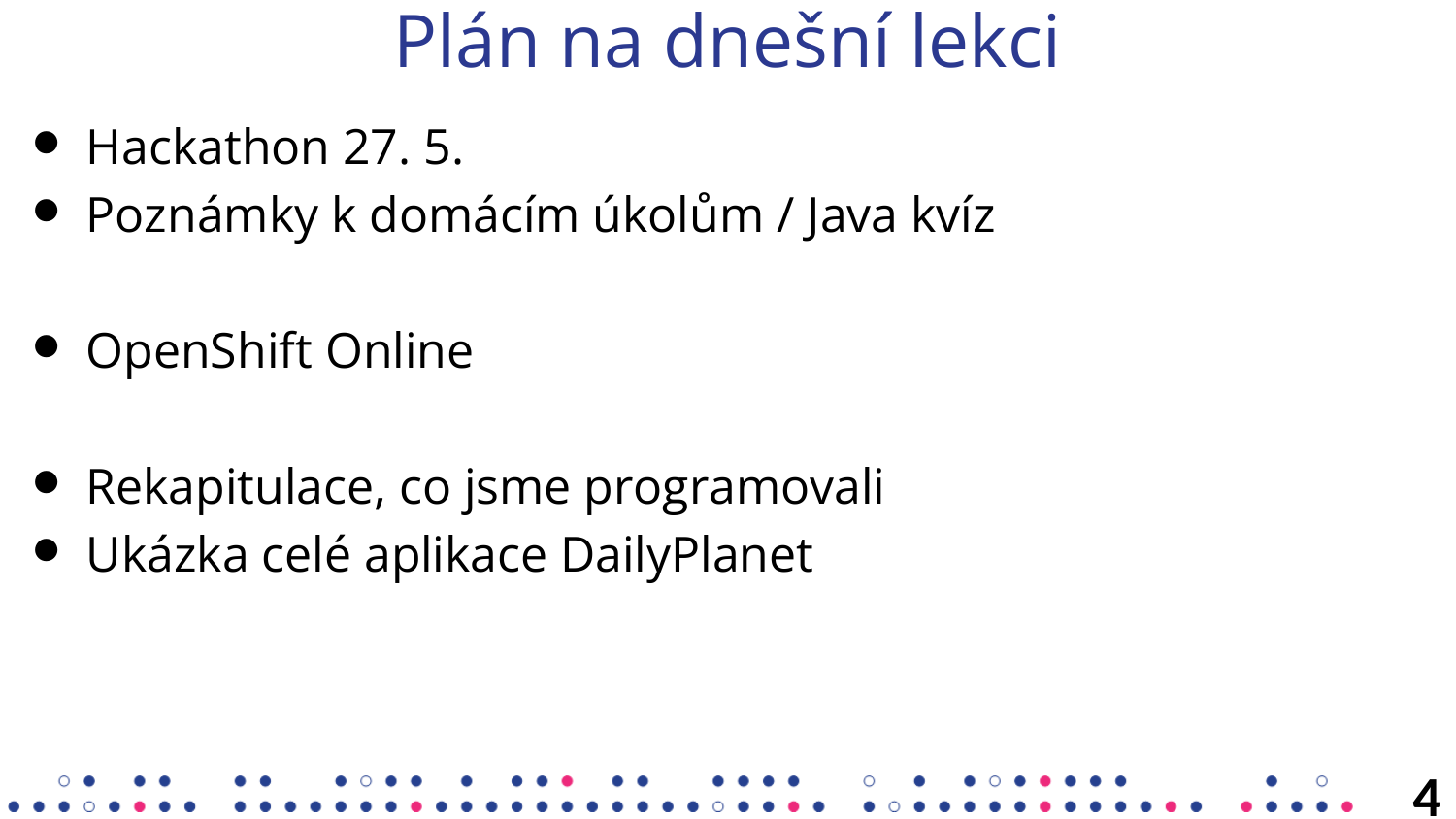

# Plán na dnešní lekci
Hackathon 27. 5.
Poznámky k domácím úkolům / Java kvíz

OpenShift Online

Rekapitulace, co jsme programovali
Ukázka celé aplikace DailyPlanet
4